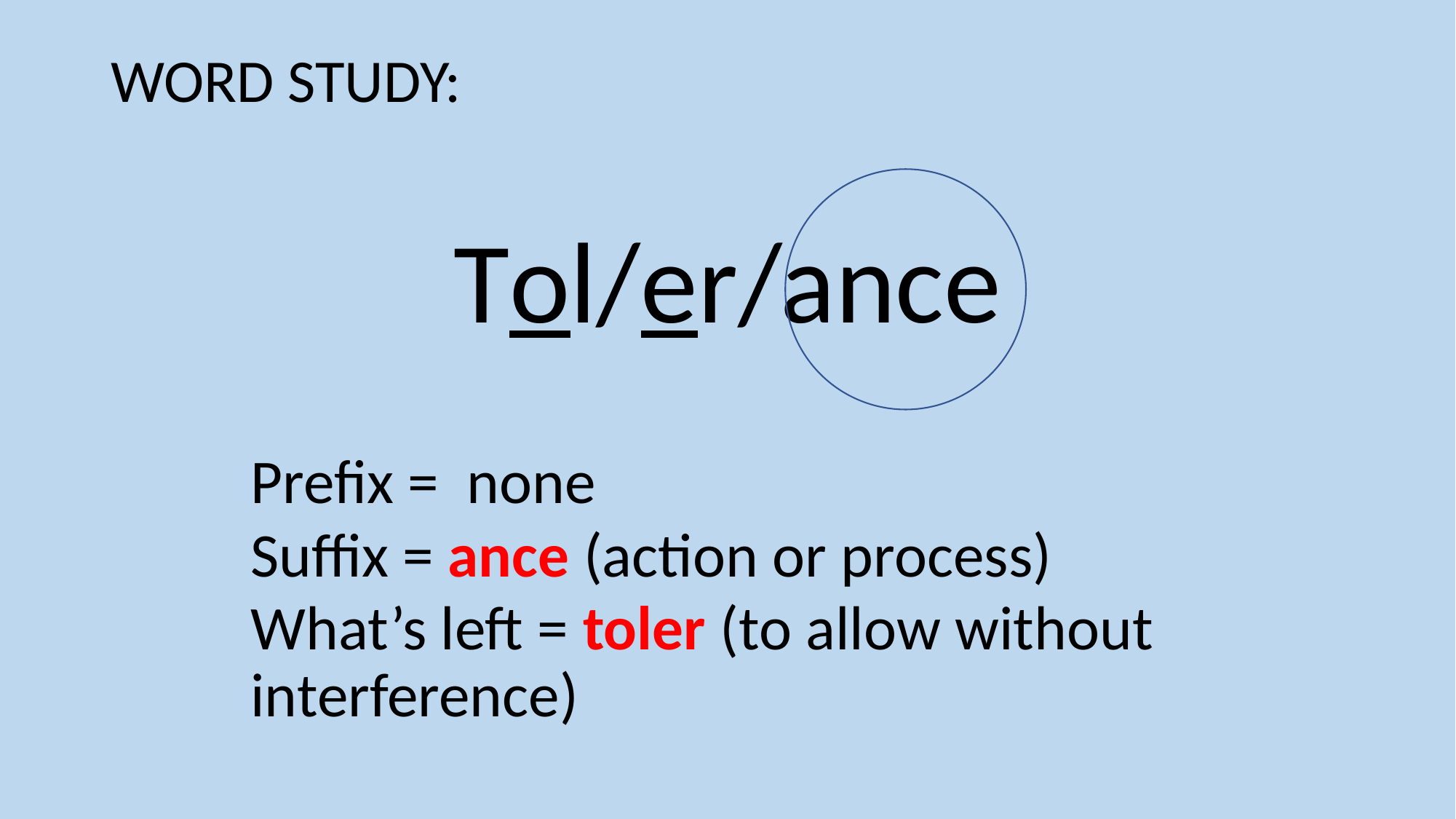

# WORD STUDY:

Tol/er/ance

Prefix =  none
Suffix = ance (action or process)
What’s left = toler (to allow without interference)